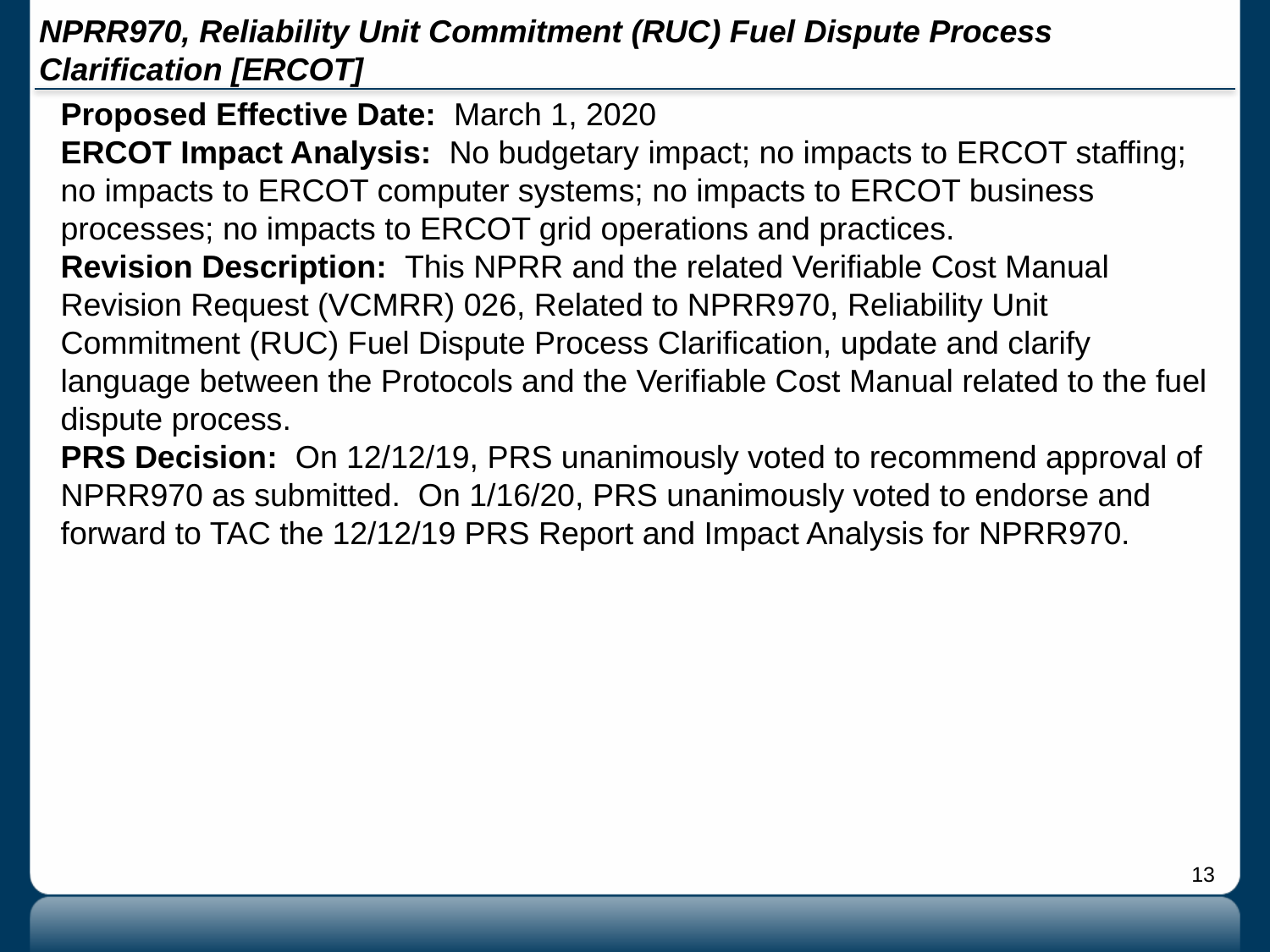

# NPRR970, Reliability Unit Commitment (RUC) Fuel Dispute Process Clarification [ERCOT]
Proposed Effective Date:  March 1, 2020
ERCOT Impact Analysis:  No budgetary impact; no impacts to ERCOT staffing; no impacts to ERCOT computer systems; no impacts to ERCOT business processes; no impacts to ERCOT grid operations and practices.
Revision Description:  This NPRR and the related Verifiable Cost Manual Revision Request (VCMRR) 026, Related to NPRR970, Reliability Unit Commitment (RUC) Fuel Dispute Process Clarification, update and clarify language between the Protocols and the Verifiable Cost Manual related to the fuel dispute process.
PRS Decision:  On 12/12/19, PRS unanimously voted to recommend approval of NPRR970 as submitted.  On 1/16/20, PRS unanimously voted to endorse and forward to TAC the 12/12/19 PRS Report and Impact Analysis for NPRR970.